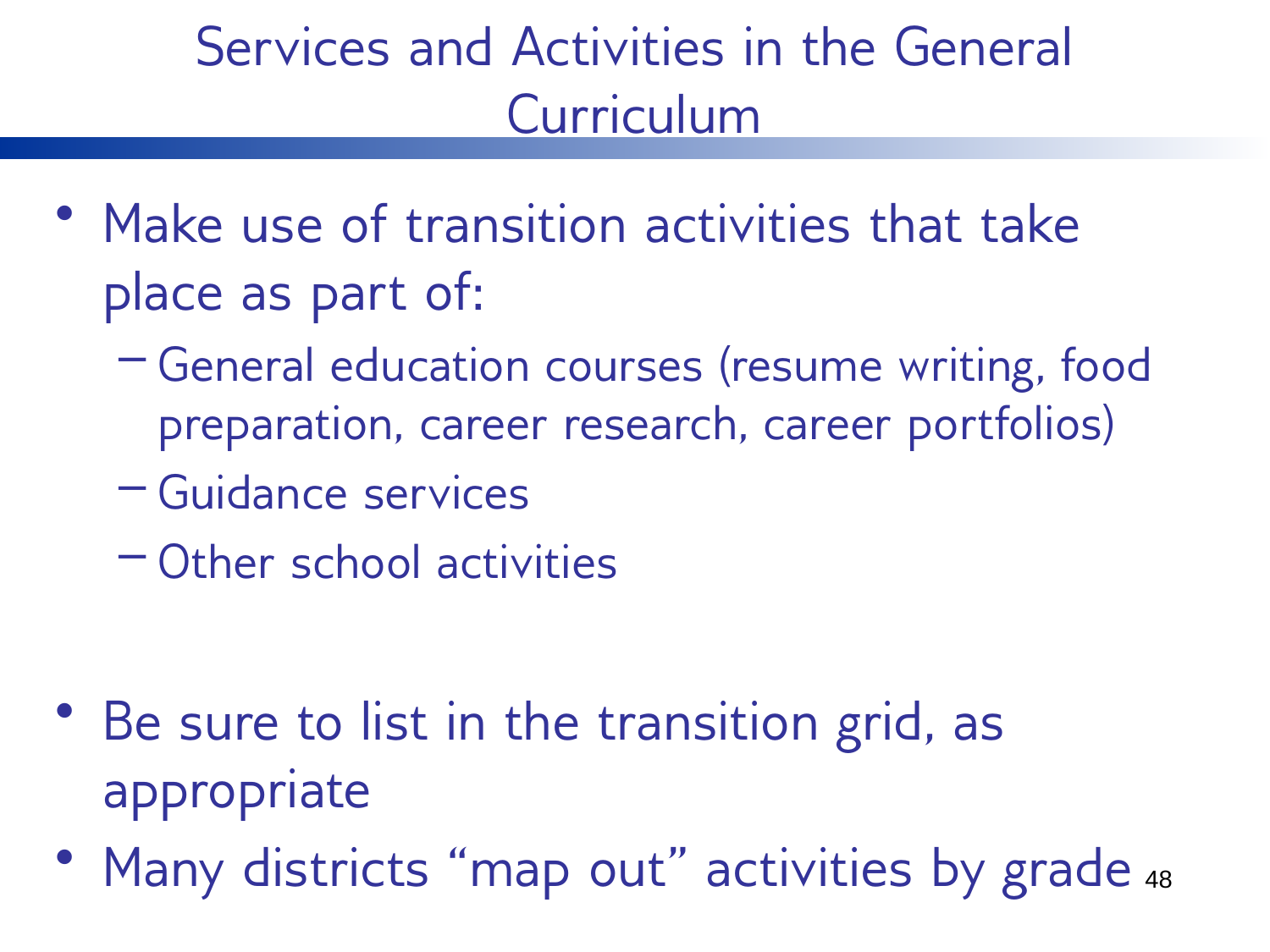

# Services and Activities in the General Curriculum
Make use of transition activities that take place as part of:
General education courses (resume writing, food preparation, career research, career portfolios)
Guidance services
Other school activities

Be sure to list in the transition grid, as appropriate
Many districts “map out” activities by grade

48